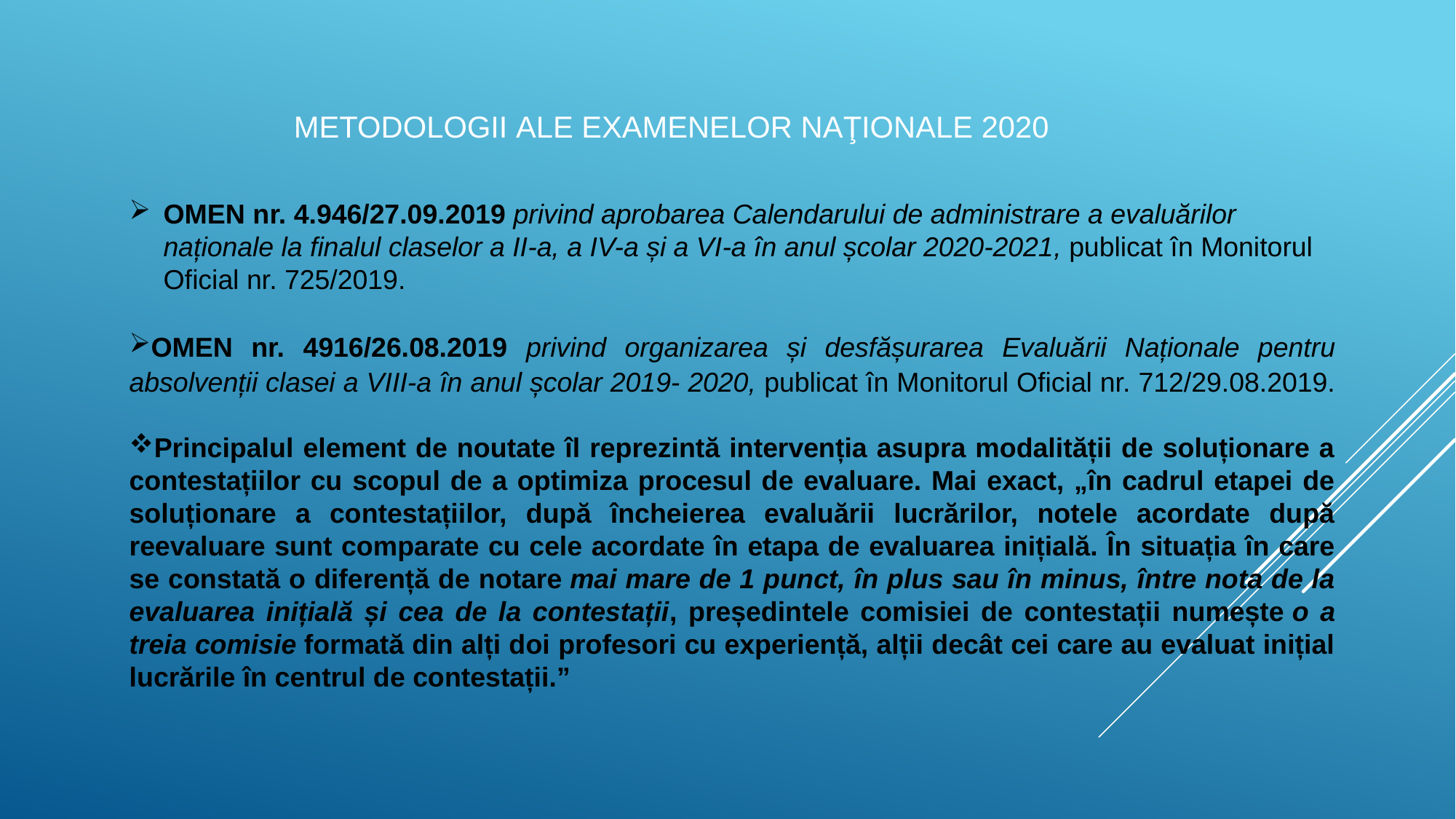

METODOLOGII ALE EXAMENELOR NAŢIONALE 2020
OMEN nr. 4.946/27.09.2019 privind aprobarea Calendarului de administrare a evaluărilor naționale la finalul claselor a II-a, a IV-a și a VI-a în anul școlar 2020-2021, publicat în Monitorul Oficial nr. 725/2019.

OMEN nr. 4916/26.08.2019 privind organizarea și desfășurarea Evaluării Naționale pentru absolvenții clasei a VIII-a în anul școlar 2019- 2020, publicat în Monitorul Oficial nr. 712/29.08.2019.

Principalul element de noutate îl reprezintă intervenția asupra modalității de soluționare a contestațiilor cu scopul de a optimiza procesul de evaluare. Mai exact, „în cadrul etapei de soluționare a contestațiilor, după încheierea evaluării lucrărilor, notele acordate după reevaluare sunt comparate cu cele acordate în etapa de evaluarea inițială. În situația în care se constată o diferență de notare mai mare de 1 punct, în plus sau în minus, între nota de la evaluarea inițială și cea de la contestații, președintele comisiei de contestații numește o a treia comisie formată din alți doi profesori cu experiență, alții decât cei care au evaluat inițial lucrările în centrul de contestații.”